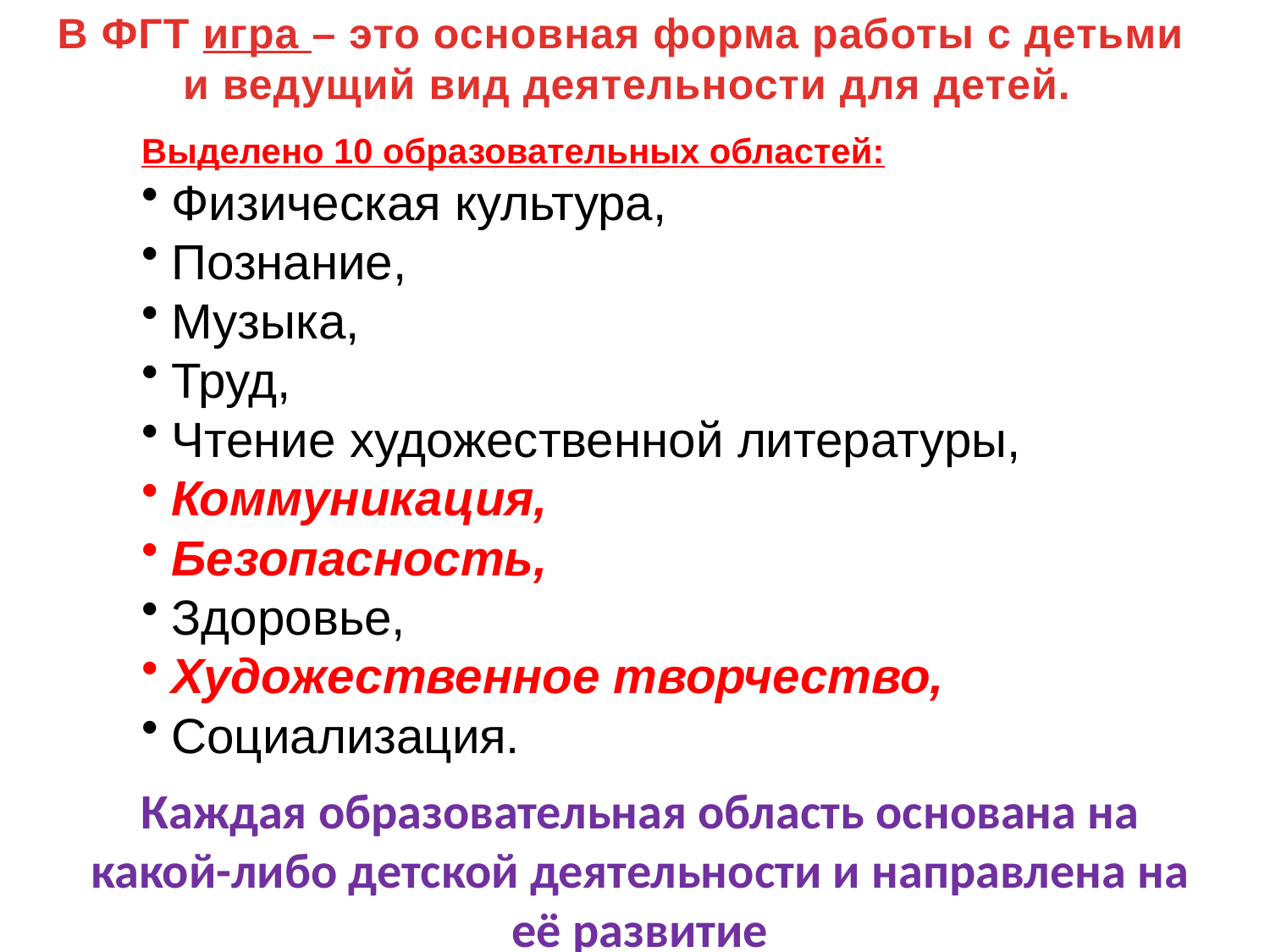

В ФГТ игра – это основная форма работы с детьми
и ведущий вид деятельности для детей.
Выделено 10 образовательных областей:
Физическая культура,
Познание,
Музыка,
Труд,
Чтение художественной литературы,
Коммуникация,
Безопасность,
Здоровье,
Художественное творчество,
Социализация.
Каждая образовательная область основана на какой-либо детской деятельности и направлена на её развитие